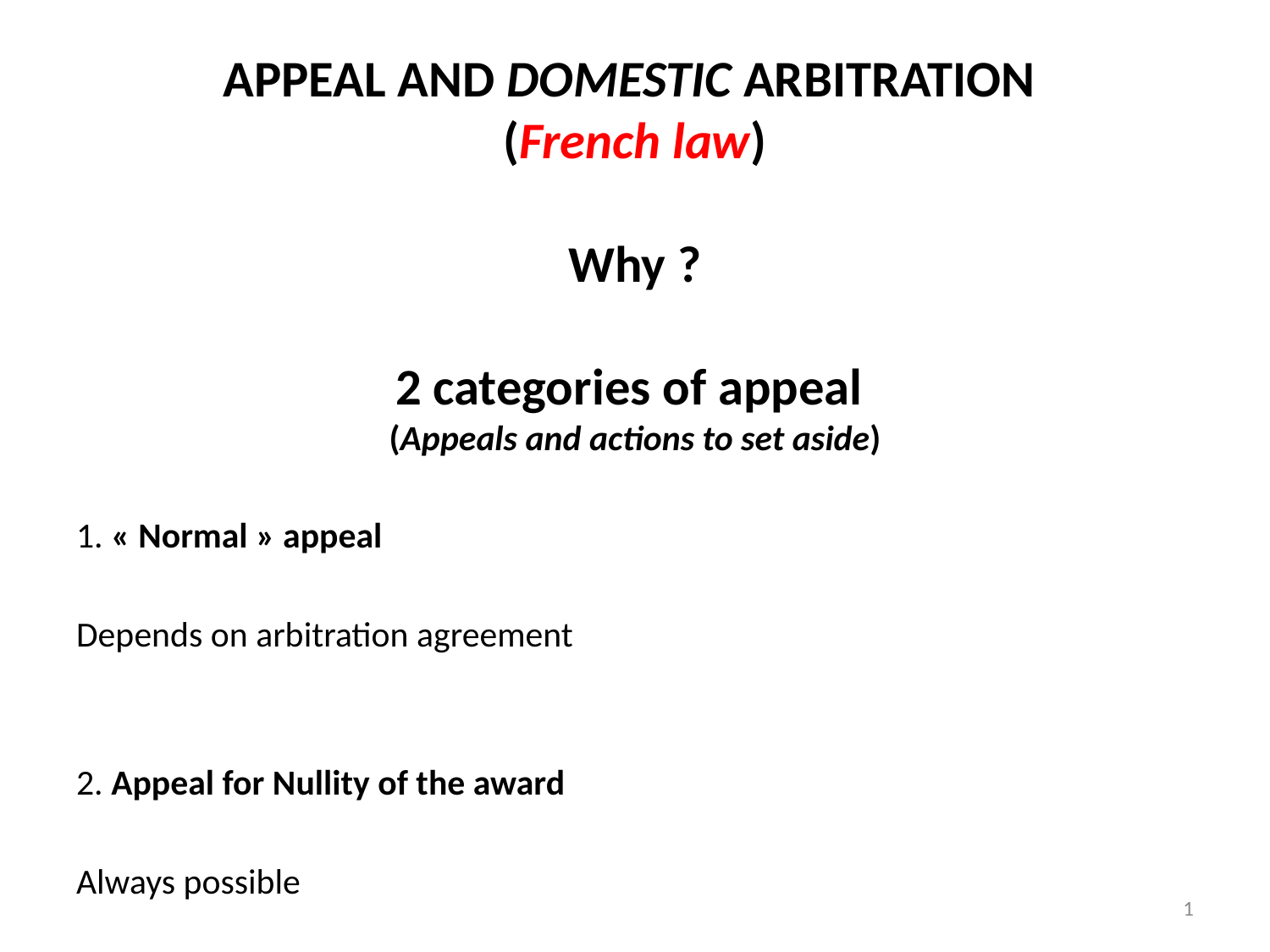

# APPEAL AND DOMESTIC ARBITRATION (French law) Why ? 2 categories of appeal (Appeals and actions to set aside)
1. « Normal » appeal

Depends on arbitration agreement

2. Appeal for Nullity of the award

Always possible
1